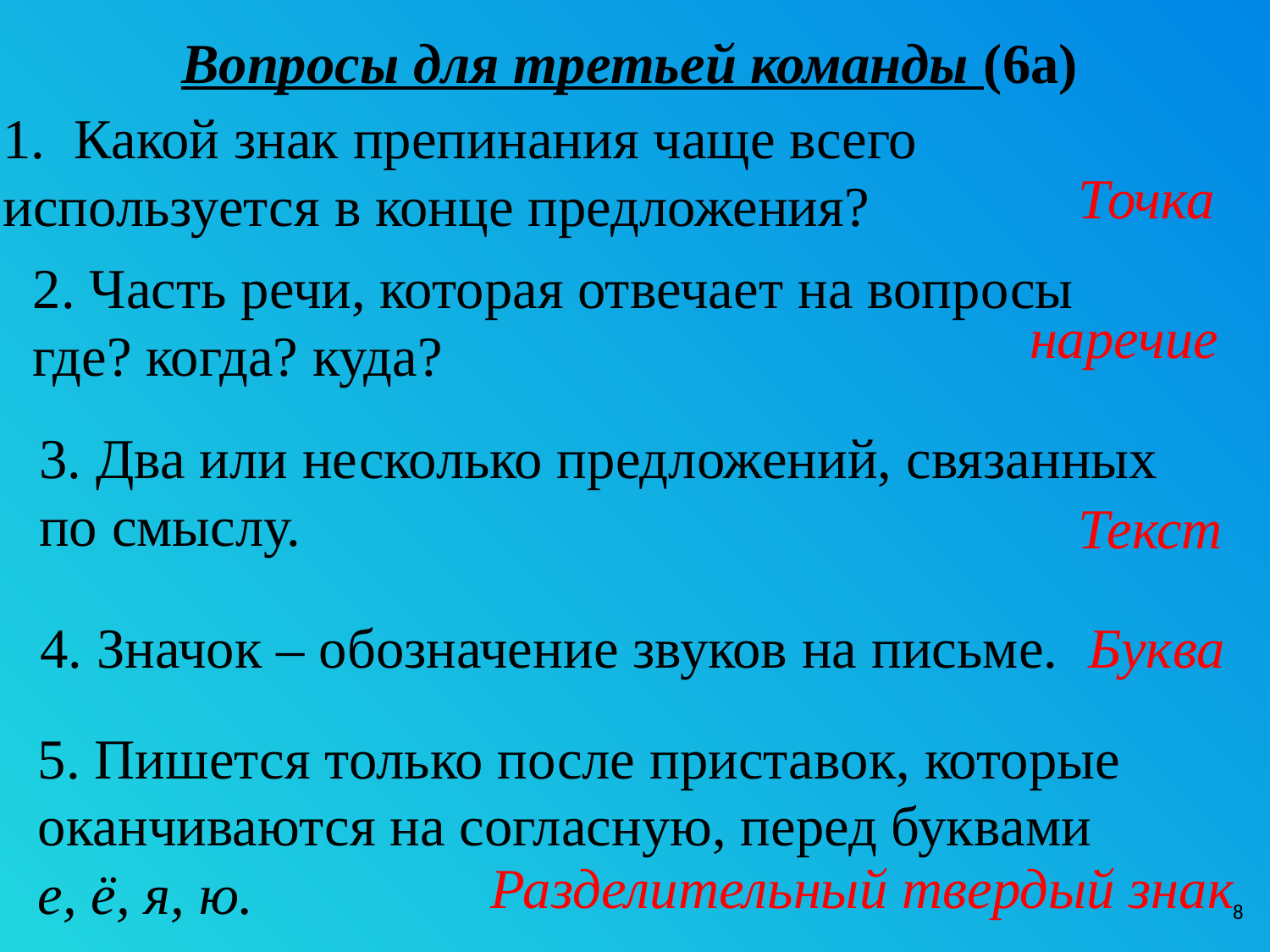

Вопросы для третьей команды (6а)
Какой знак препинания чаще всего
используется в конце предложения?
Точка
2. Часть речи, которая отвечает на вопросы
где? когда? куда?
наречие
3. Два или несколько предложений, связанных
по смыслу.
Текст
4. Значок – обозначение звуков на письме.
Буква
5. Пишется только после приставок, которые
оканчиваются на согласную, перед буквами
е, ё, я, ю.
Разделительный твердый знак
8